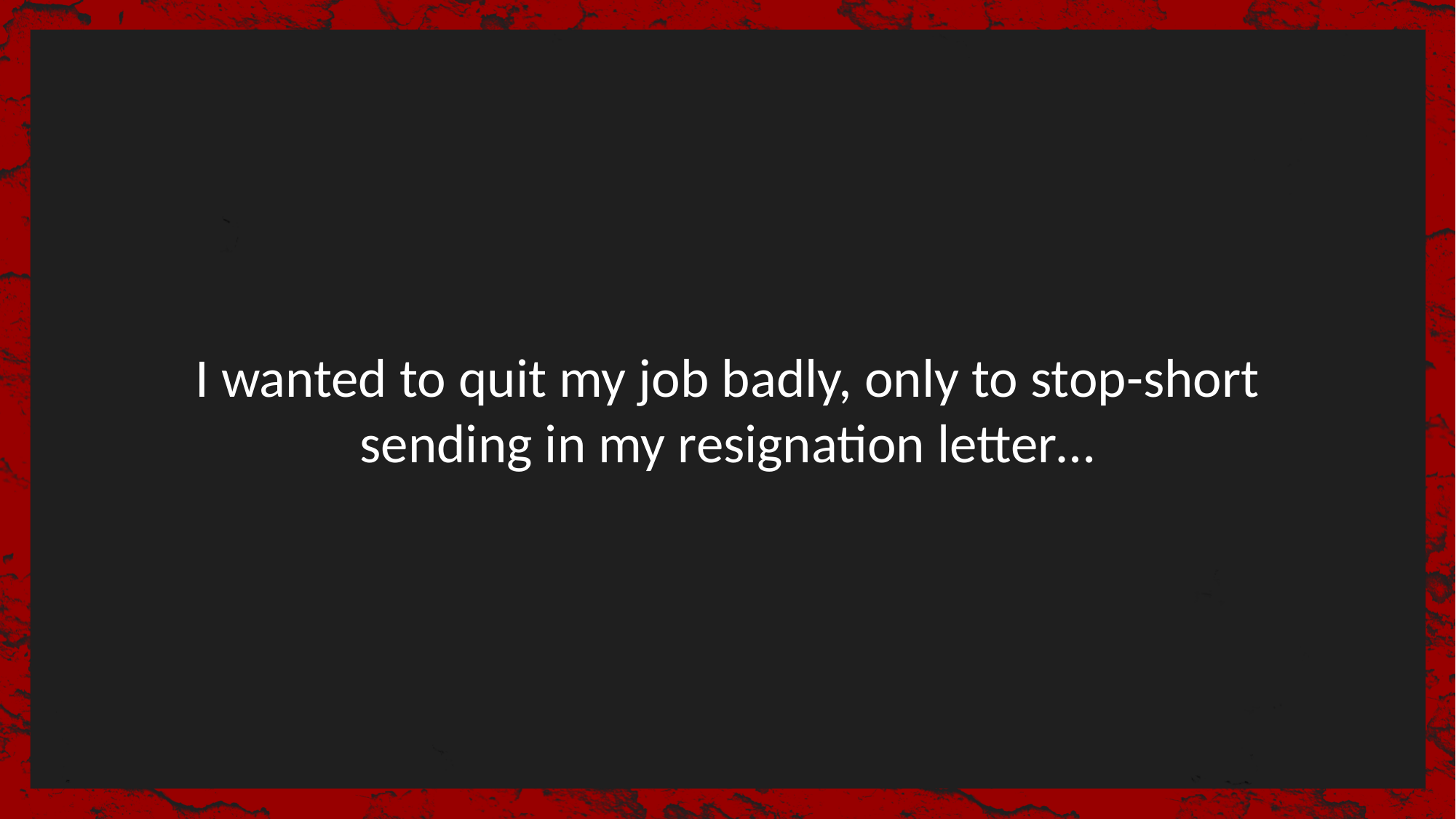

I wanted to quit my job badly, only to stop-short sending in my resignation letter…